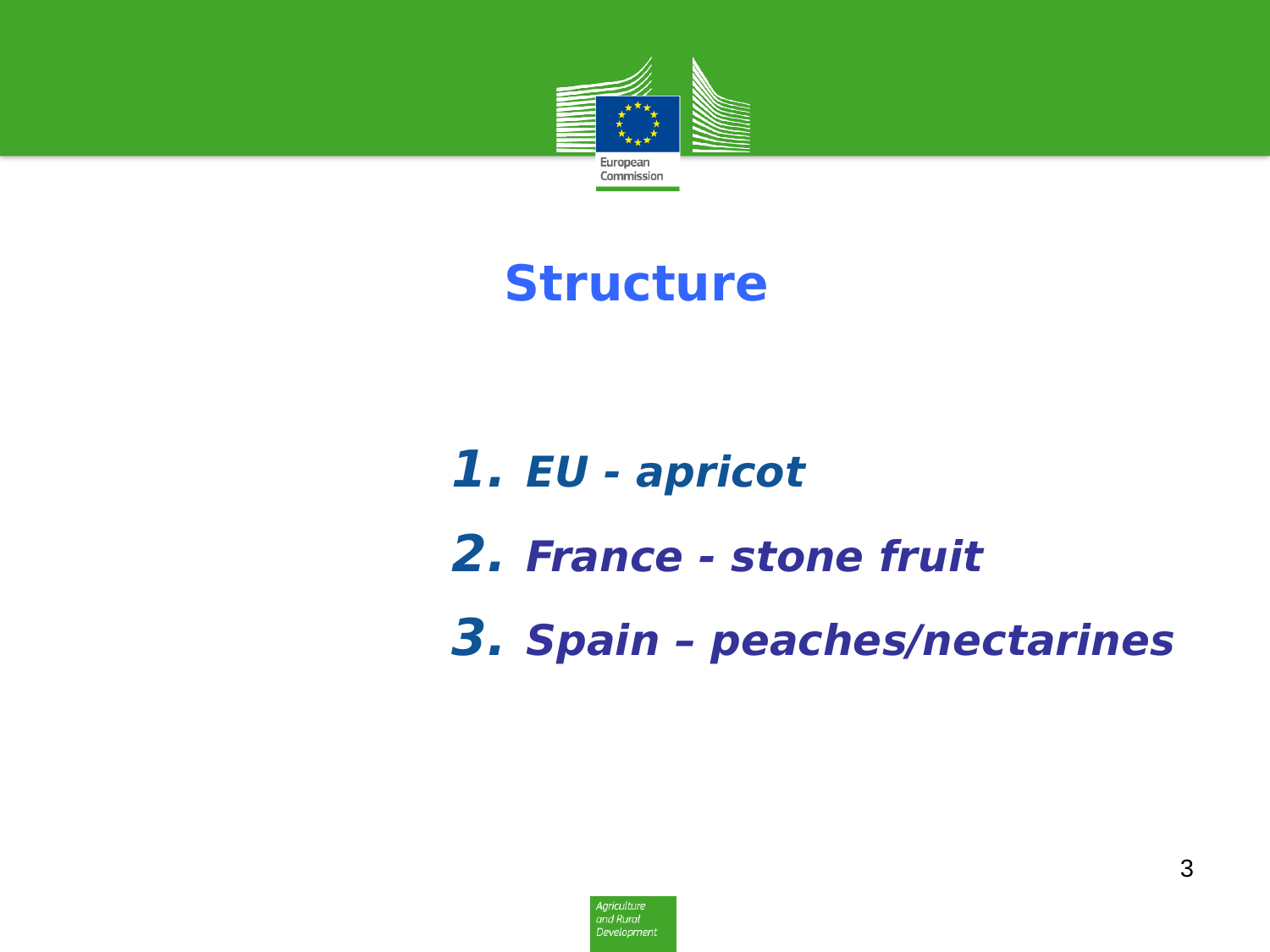

# Structure

EU - apricot
France - stone fruit
Spain – peaches/nectarines

3